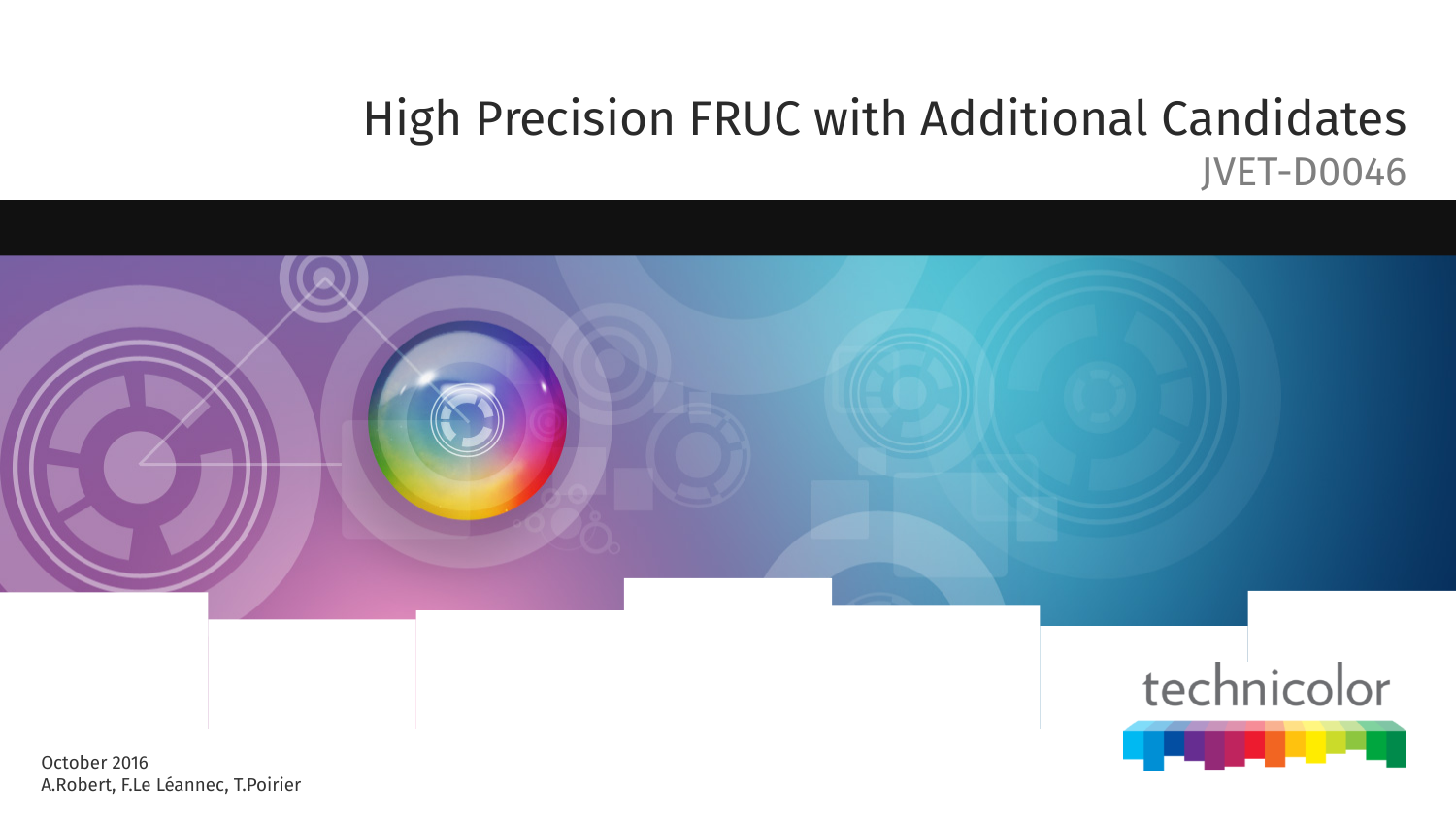

# High Precision FRUC with Additional Candidates
JVET-D0046
October 2016
A.Robert, F.Le Léannec, T.Poirier